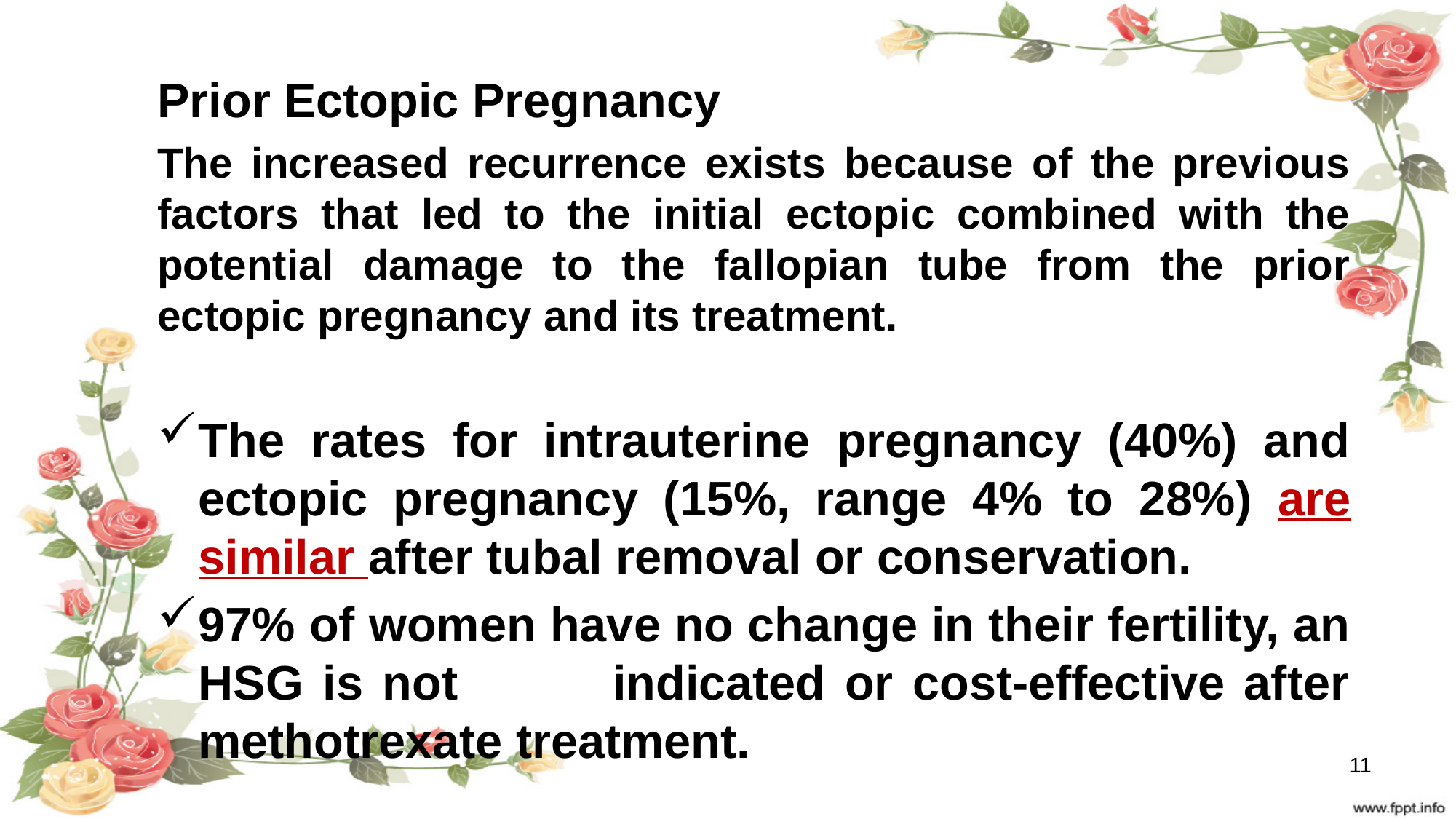

Prior Ectopic Pregnancy
The increased recurrence exists because of the previous factors that led to the initial ectopic combined with the potential damage to the fallopian tube from the prior ectopic pregnancy and its treatment.

The rates for intrauterine pregnancy (40%) and ectopic pregnancy (15%, range 4% to 28%) are similar after tubal removal or conservation.
97% of women have no change in their fertility, an HSG is not        indicated or cost-effective after methotrexate treatment.

11